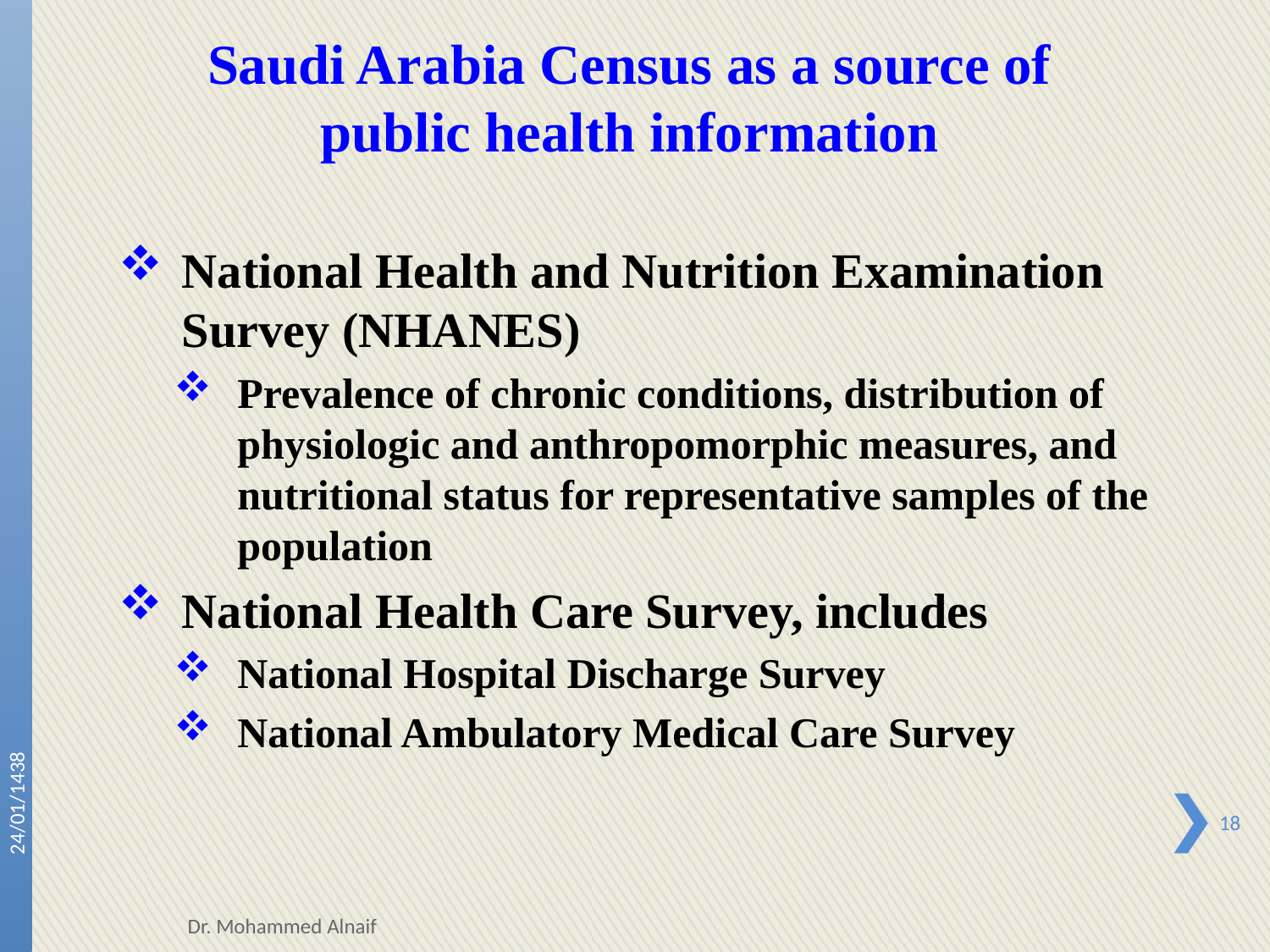

# Saudi Arabia Census as a source of public health information
National Health and Nutrition Examination Survey (NHANES)
Prevalence of chronic conditions, distribution of physiologic and anthropomorphic measures, and nutritional status for representative samples of the population
National Health Care Survey, includes
National Hospital Discharge Survey
National Ambulatory Medical Care Survey
24/01/1438
18
Dr. Mohammed Alnaif